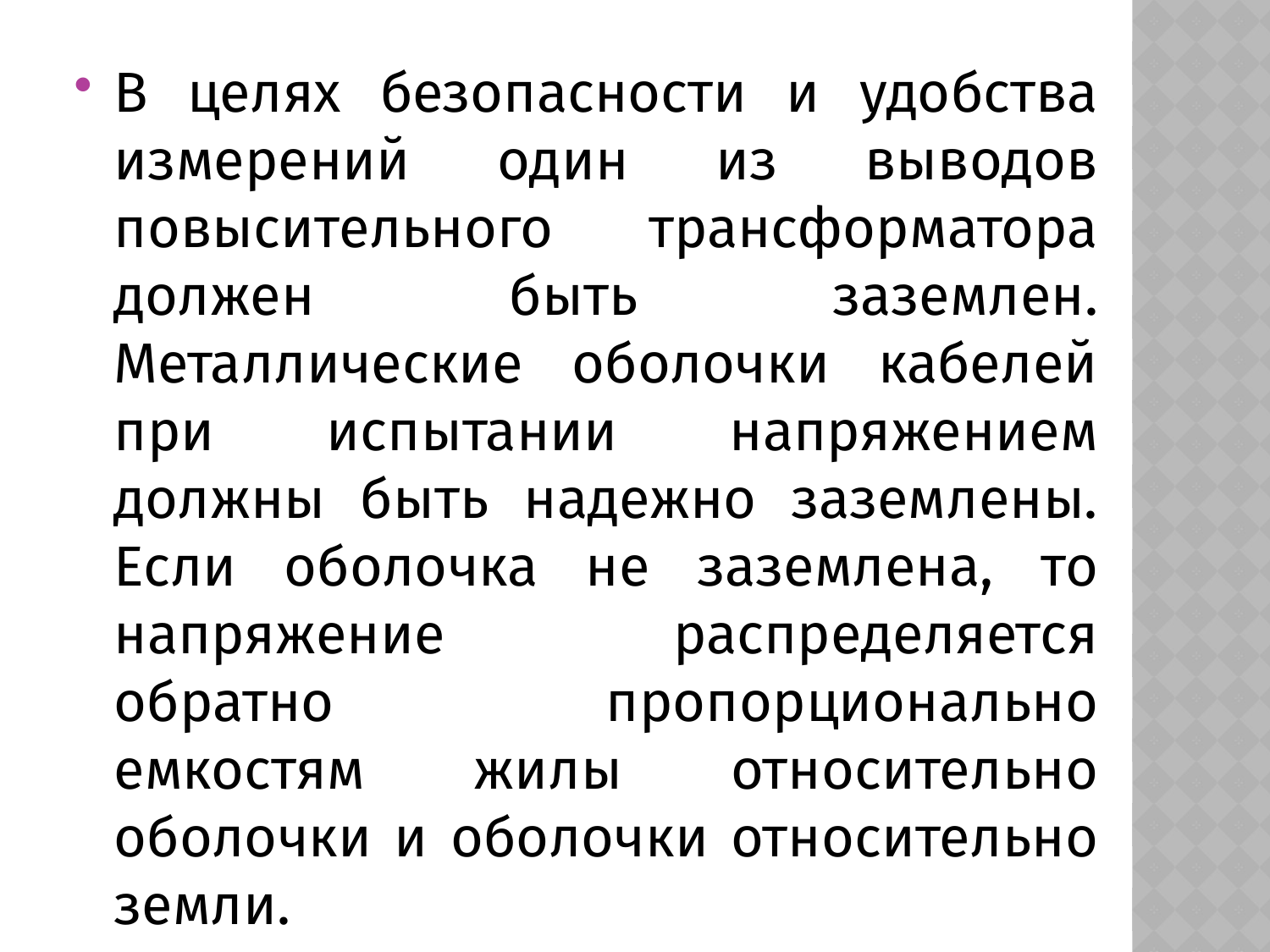

#
В целях безопасности и удобства измерений один из выводов повысительного  трансформатора должен быть заземлен. Металлические оболочки кабелей при испытании напряжением должны быть надежно заземлены. Если оболочка не заземлена, то напряжение распределяется обратно пропорционально емкостям жилы относительно оболочки и оболочки относительно земли.